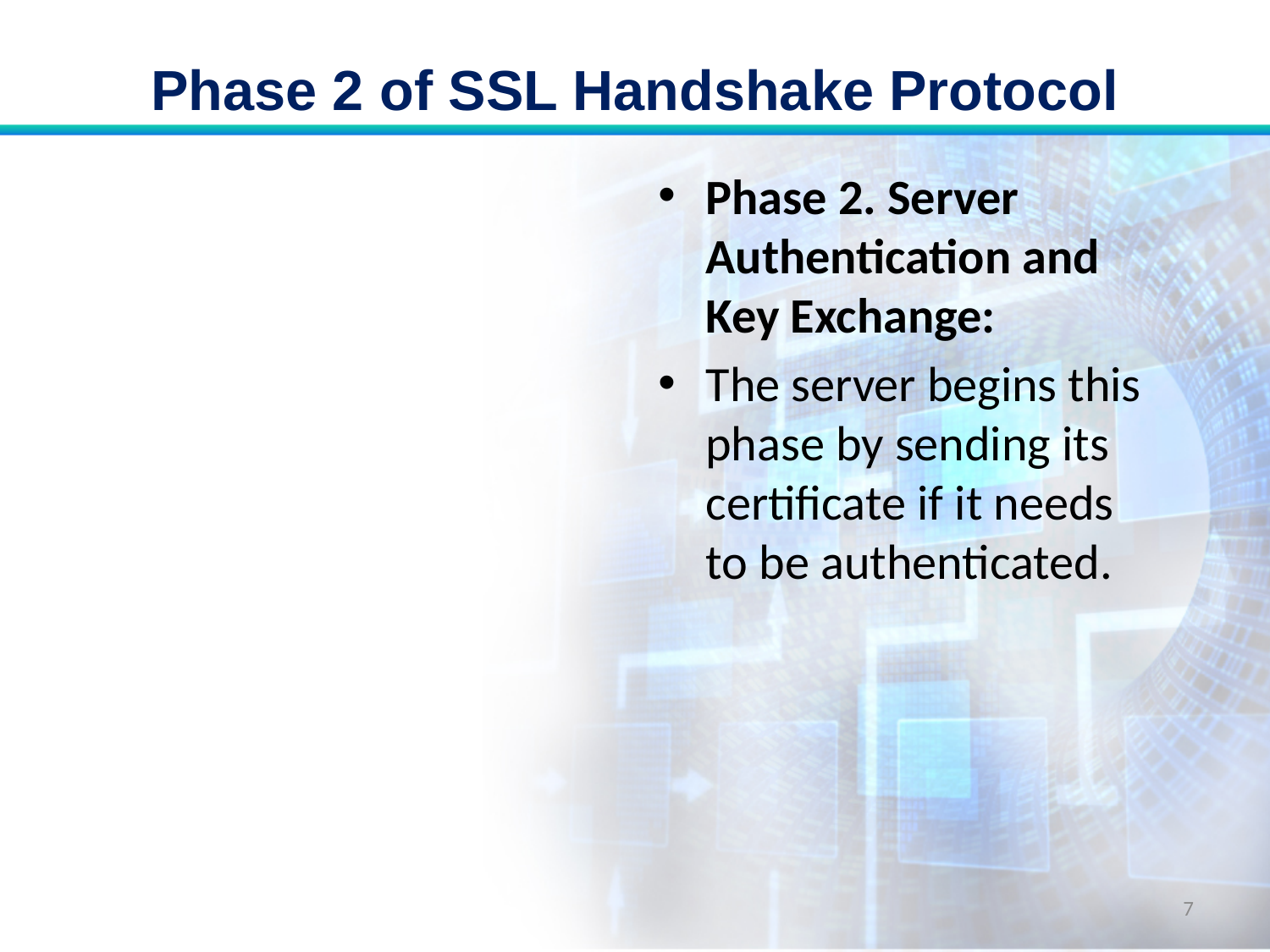

# Phase 2 of SSL Handshake Protocol
Phase 2. Server Authentication and Key Exchange:
The server begins this phase by sending its certificate if it needs to be authenticated.
7